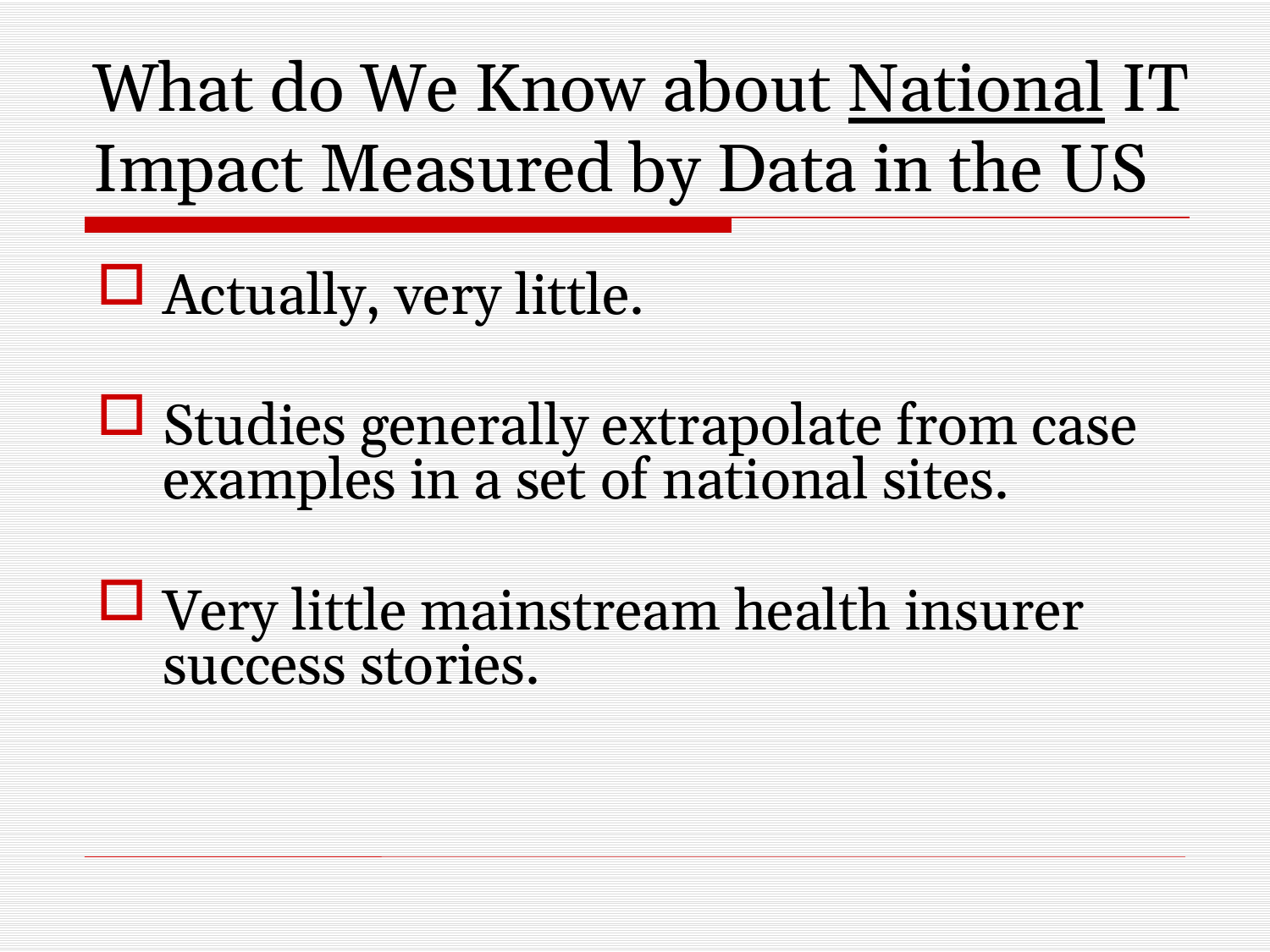

# What do We Know about National IT Impact Measured by Data in the US
Actually, very little.

Studies generally extrapolate from case examples in a set of national sites.

Very little mainstream health insurer success stories.